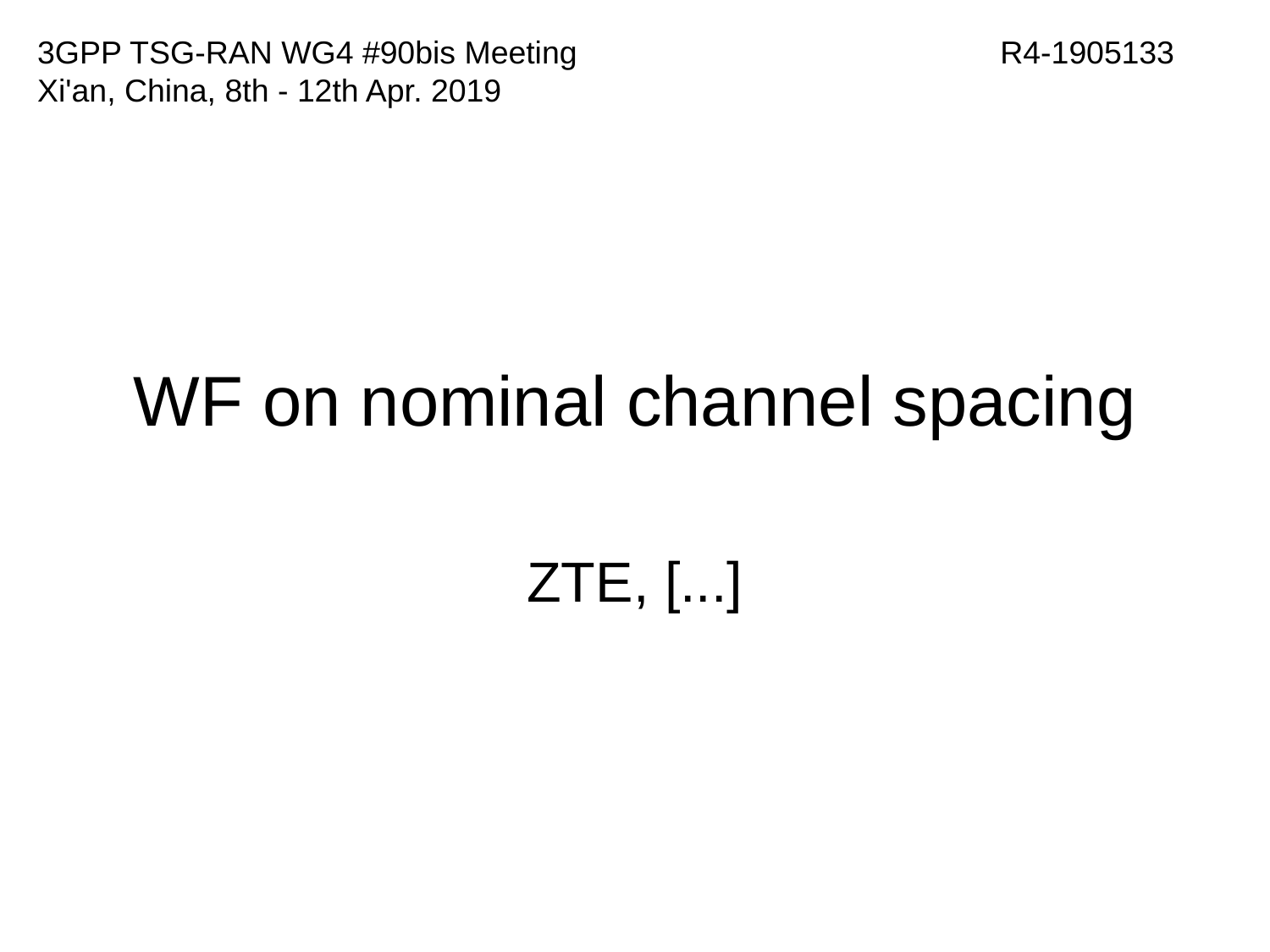

3GPP TSG-RAN WG4 #90bis Meeting
Xi'an, China, 8th - 12th Apr. 2019
R4-1905133
# WF on nominal channel spacing
ZTE, [...]